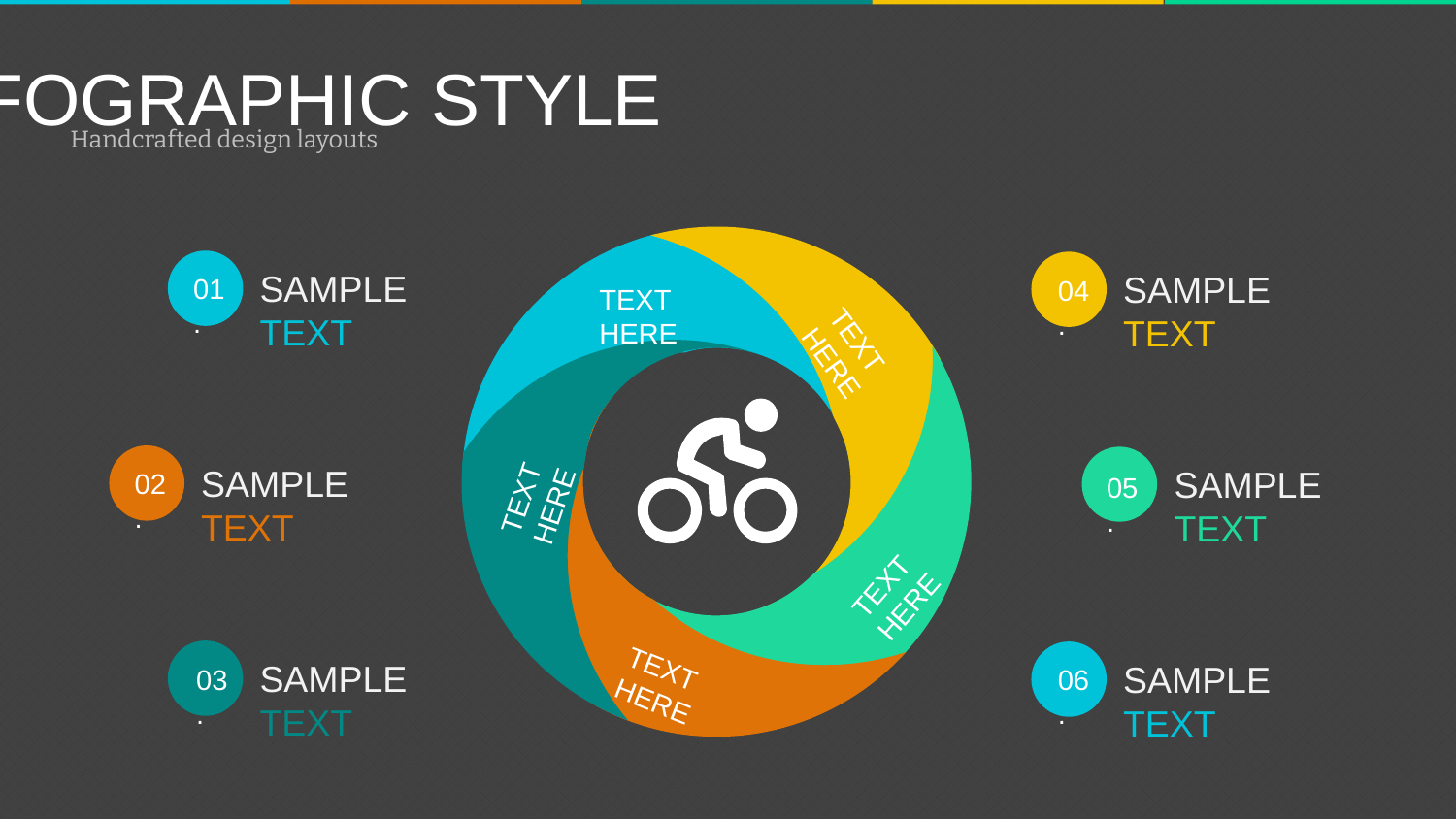

INFOGRAPHIC STYLE
Handcrafted design layouts

SAMPLE TEXT
SAMPLE TEXT
01.
04.
TEXT HERE

TEXT HERE

SAMPLE TEXT
SAMPLE TEXT
02.
TEXT HERE
05.
TEXT HERE

SAMPLE TEXT
TEXT HERE
SAMPLE TEXT
03.
06.